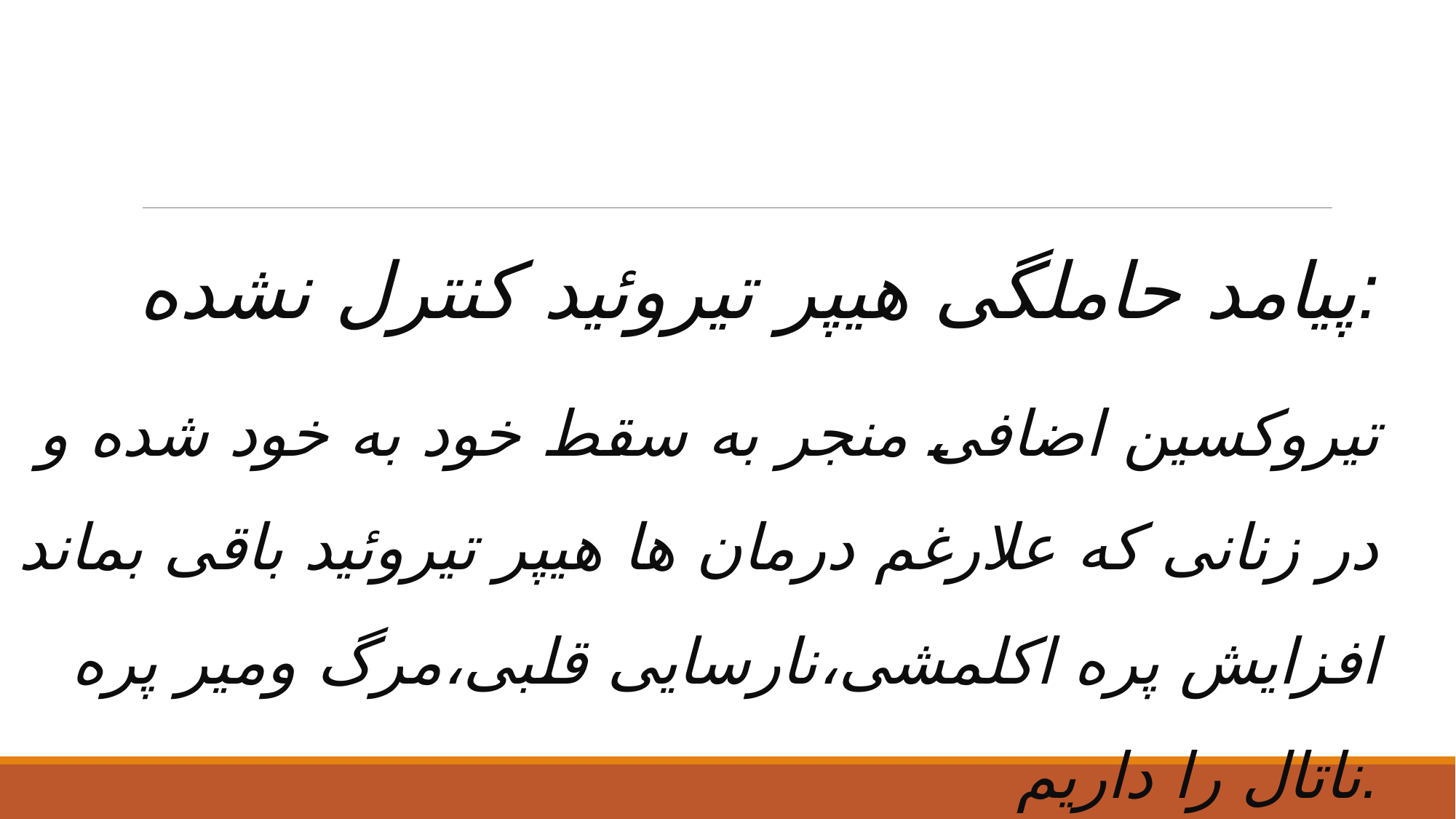

پیامد حاملگی هیپر تیروئید کنترل نشده:
تیروکسین اضافی منجر به سقط خود به خود شده و در زنانی که علارغم درمان ها هیپر تیروئید باقی بماند افزایش پره اکلمشی،نارسایی قلبی،مرگ ومیر پره ناتال را داریم.